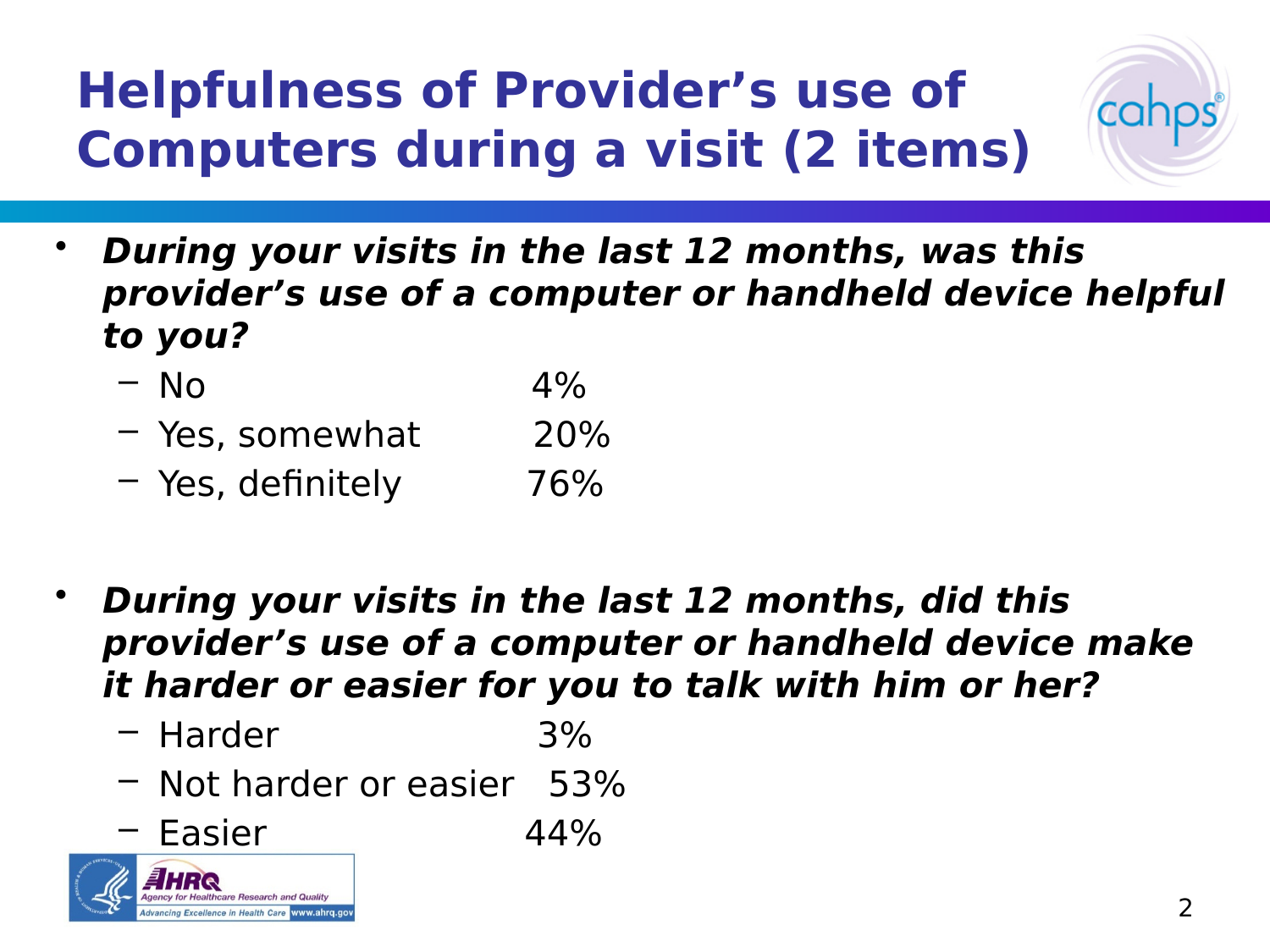

# Helpfulness of Provider’s use of Computers during a visit (2 items)
During your visits in the last 12 months, was this provider’s use of a computer or handheld device helpful to you?
No                             4%
Yes, somewhat          20%
Yes, definitely           76%

During your visits in the last 12 months, did this provider’s use of a computer or handheld device make it harder or easier for you to talk with him or her?
Harder                       3%
Not harder or easier   53%
Easier                       44%

2